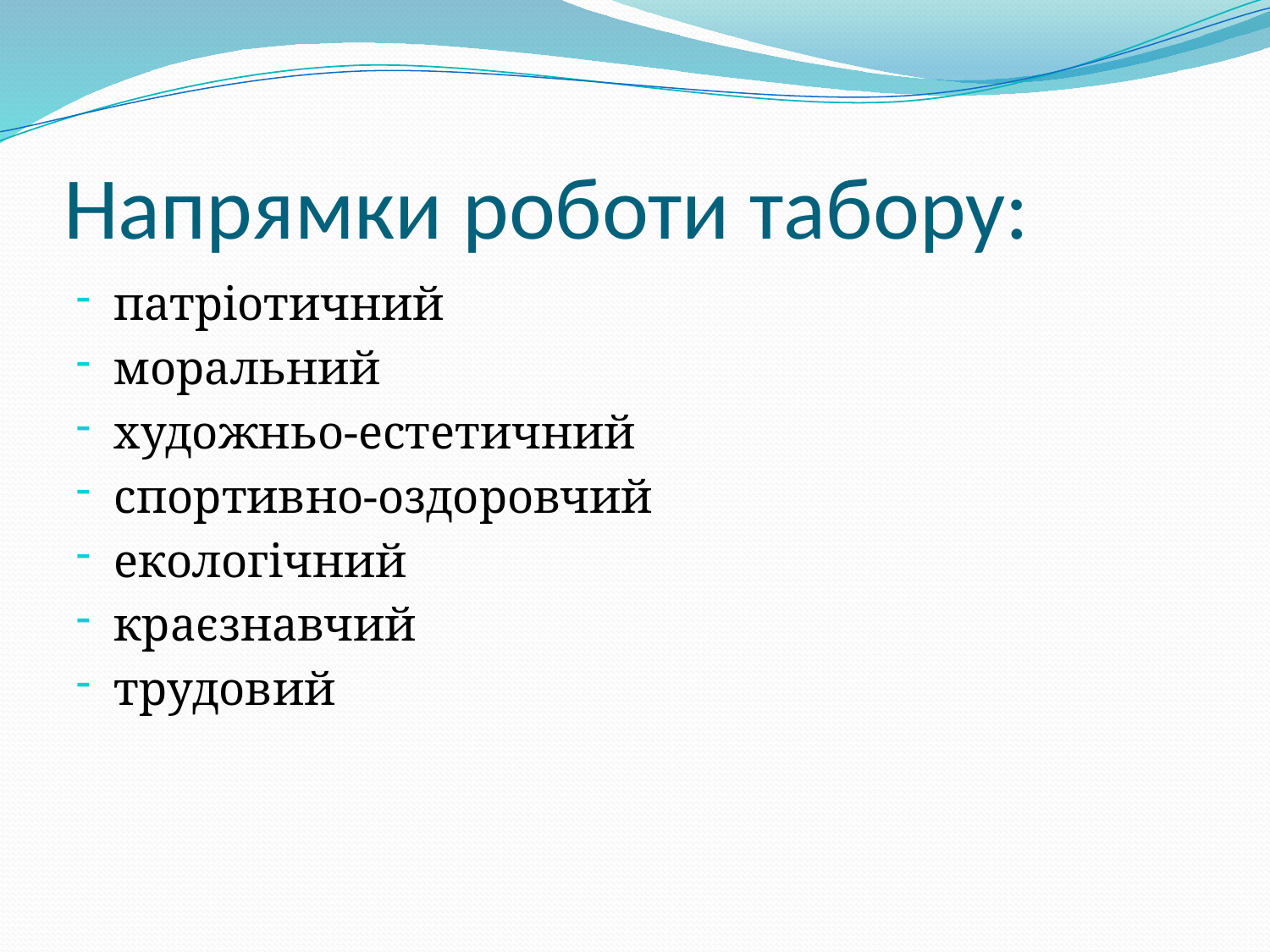

# Напрямки роботи табору:
патріотичний
моральний
художньо-естетичний
спортивно-оздоровчий
екологічний
краєзнавчий
трудовий